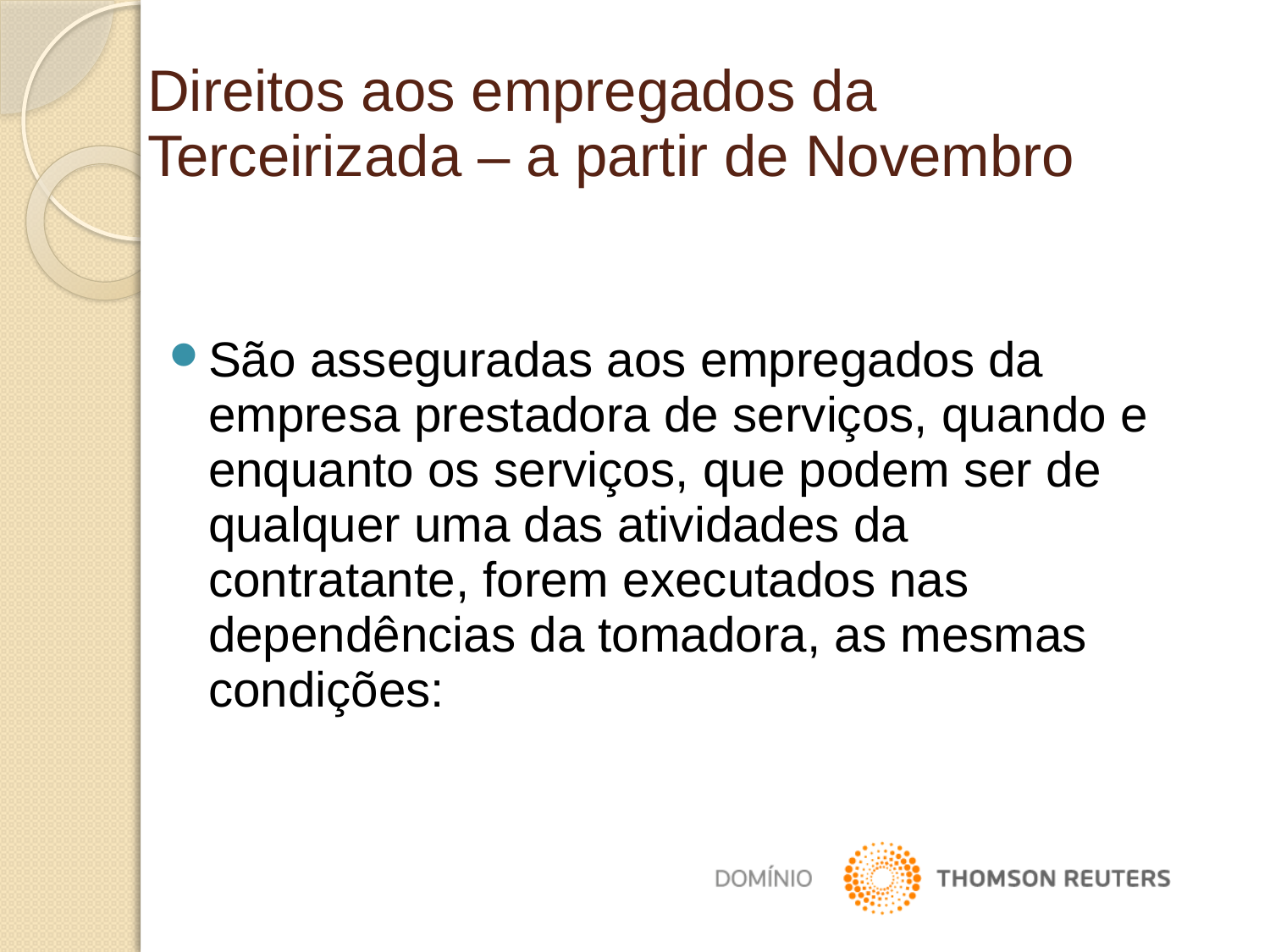

Direitos aos empregados da Terceirizada – a partir de Novembro
São asseguradas aos empregados da empresa prestadora de serviços, quando e enquanto os serviços, que podem ser de qualquer uma das atividades da contratante, forem executados nas dependências da tomadora, as mesmas condições: